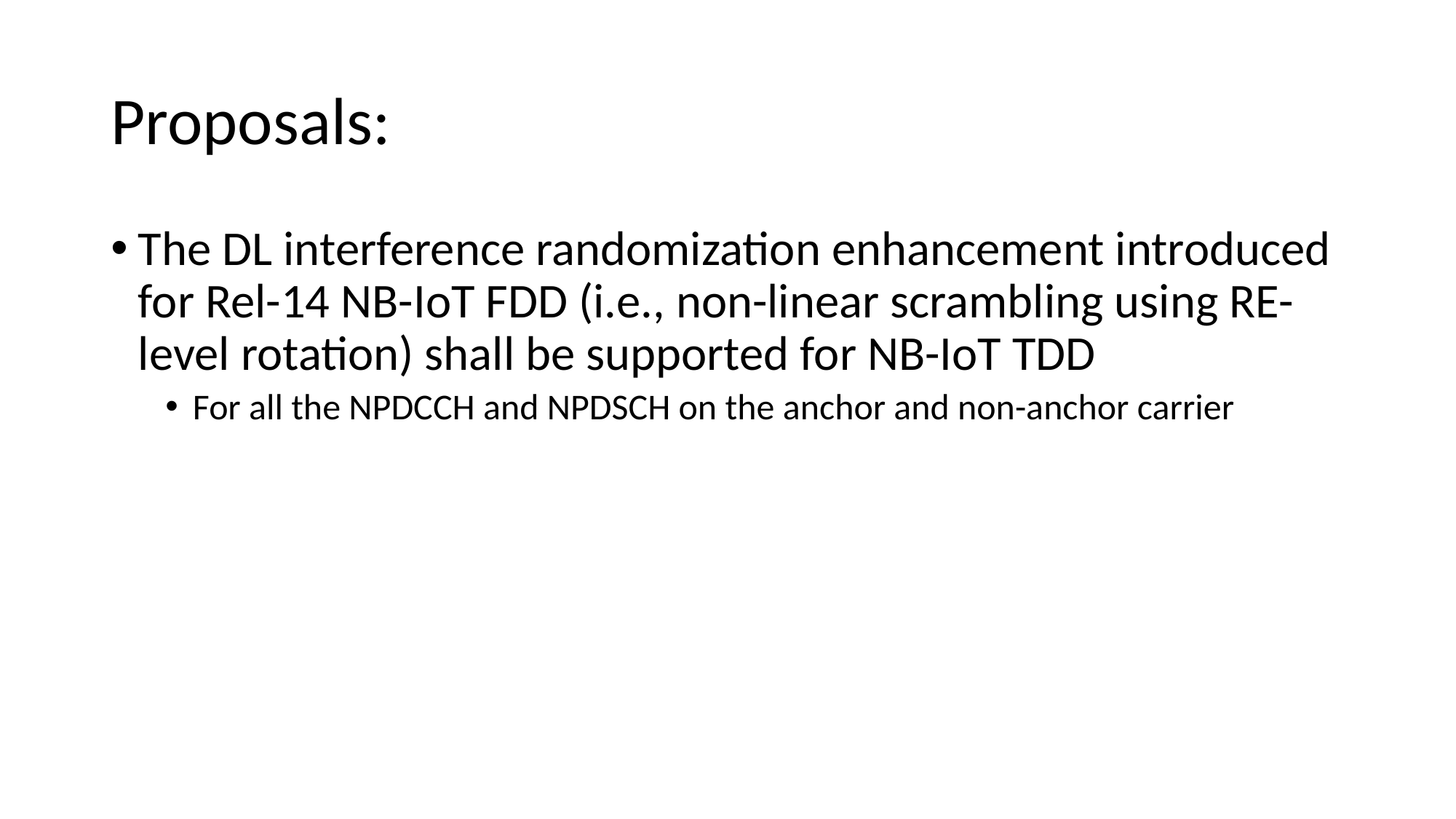

# Proposals:
The DL interference randomization enhancement introduced for Rel-14 NB-IoT FDD (i.e., non-linear scrambling using RE-level rotation) shall be supported for NB-IoT TDD
For all the NPDCCH and NPDSCH on the anchor and non-anchor carrier